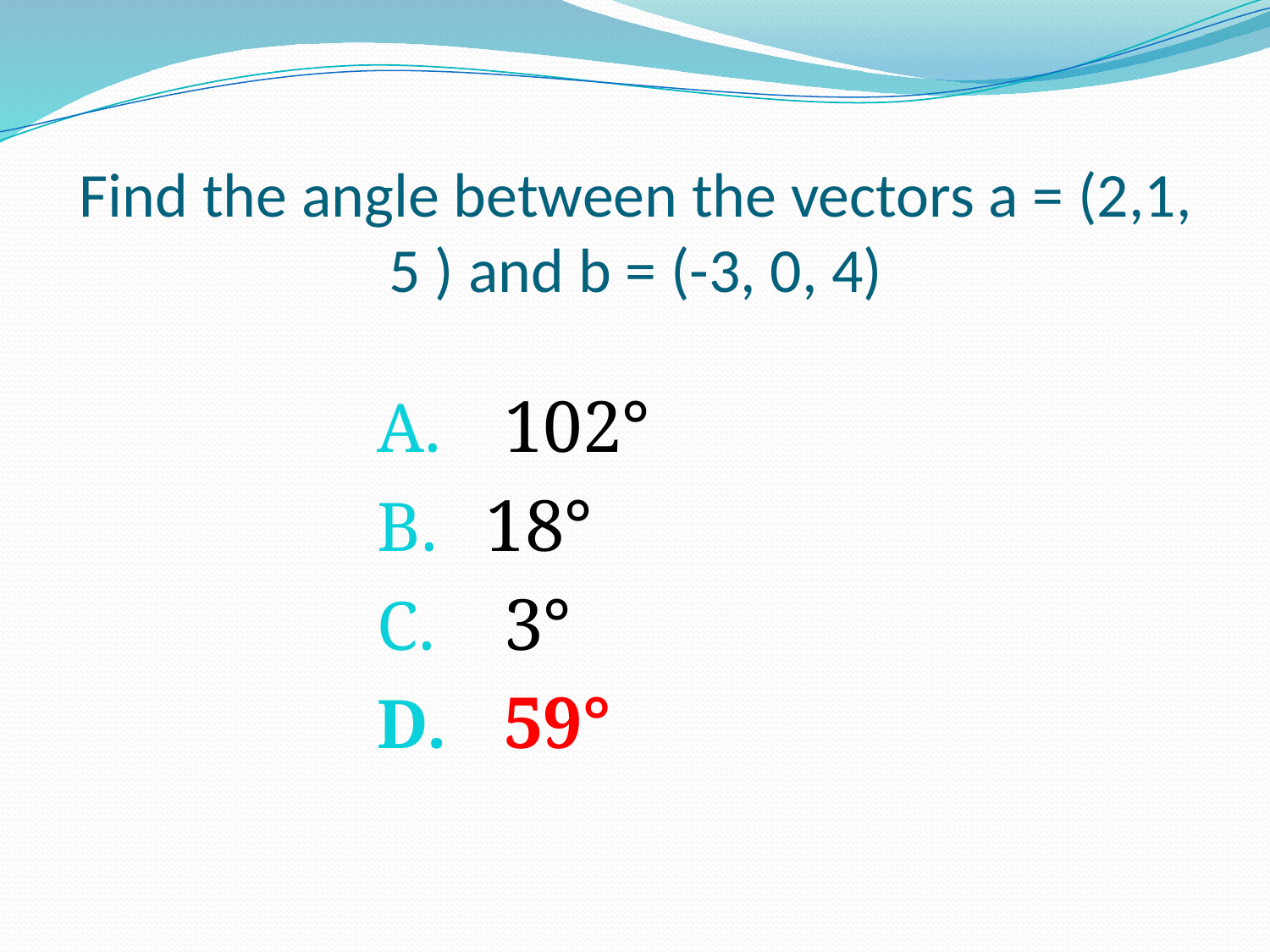

# Find the angle between the vectors a = (2,1, 5 ) and b = (-3, 0, 4)
   102°
  18°
   3°
   59°